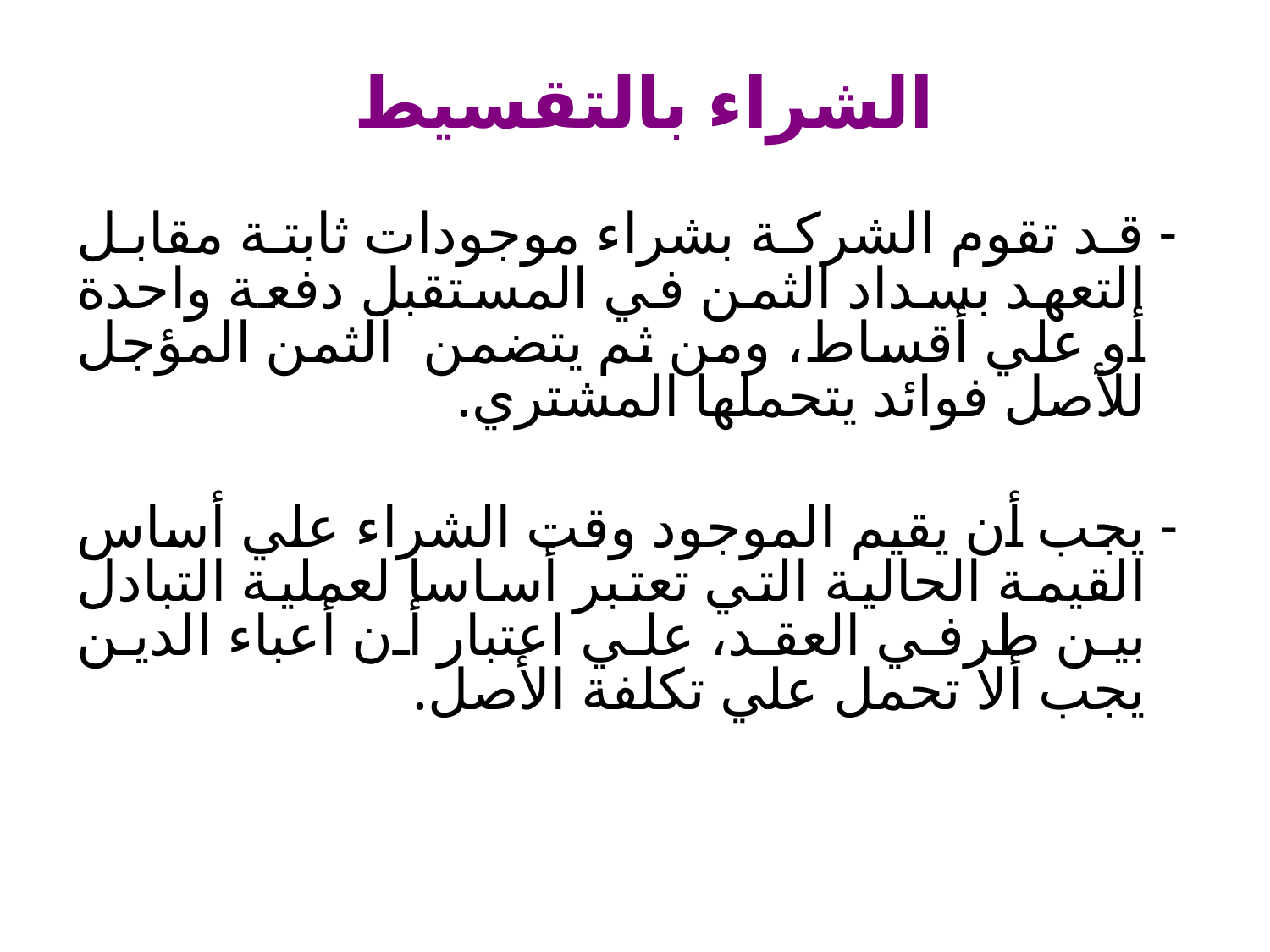

# الشراء بالتقسيط
 - قد تقوم الشركة بشراء موجودات ثابتة مقابل التعهد بسداد الثمن في المستقبل دفعة واحدة أو علي أقساط، ومن ثم يتضمن  الثمن المؤجل للأصل فوائد يتحملها المشتري.

 - يجب أن يقيم الموجود وقت الشراء علي أساس القيمة الحالية التي تعتبر أساسا لعملية التبادل بين طرفي العقد، علي اعتبار أن أعباء الدين يجب ألا تحمل علي تكلفة الأصل.